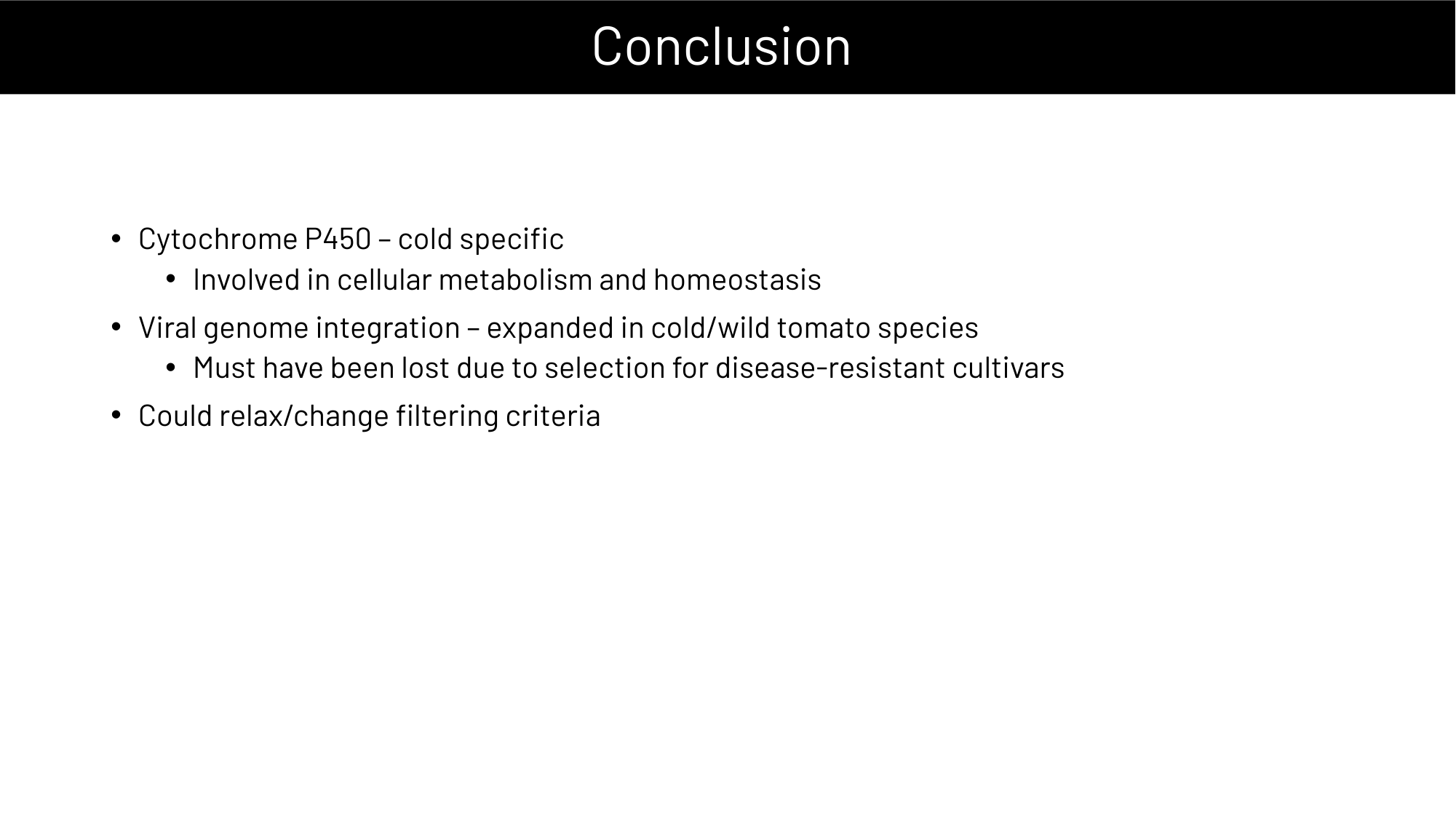

# Conclusion
Cytochrome P450 – cold specific
Involved in cellular metabolism and homeostasis
Viral genome integration – expanded in cold/wild tomato species
Must have been lost due to selection for disease-resistant cultivars
Could relax/change filtering criteria